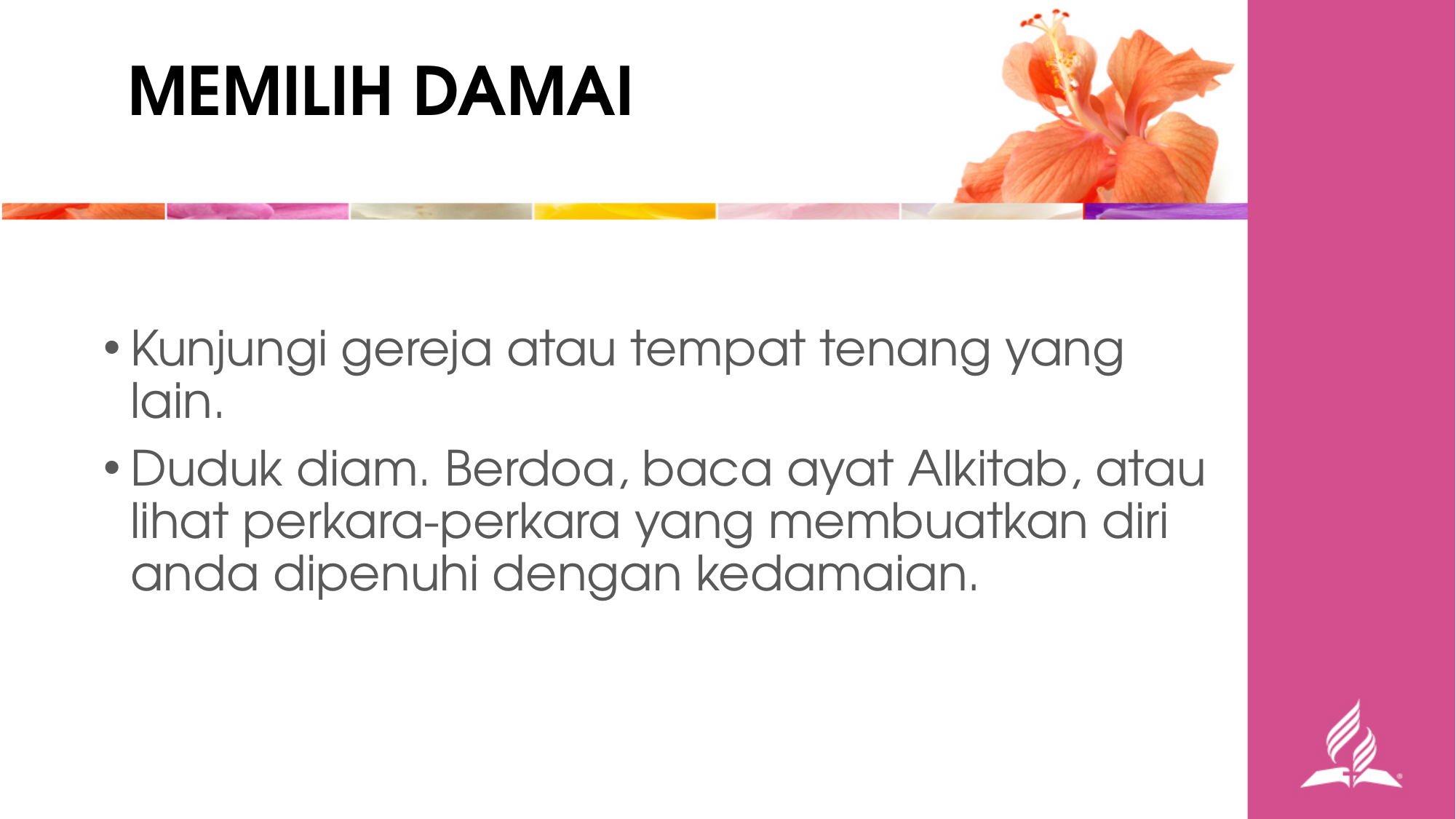

MEMILIH DAMAI
Kunjungi gereja atau tempat tenang yang lain.
Duduk diam. Berdoa, baca ayat Alkitab, atau lihat perkara-perkara yang membuatkan diri anda dipenuhi dengan kedamaian.